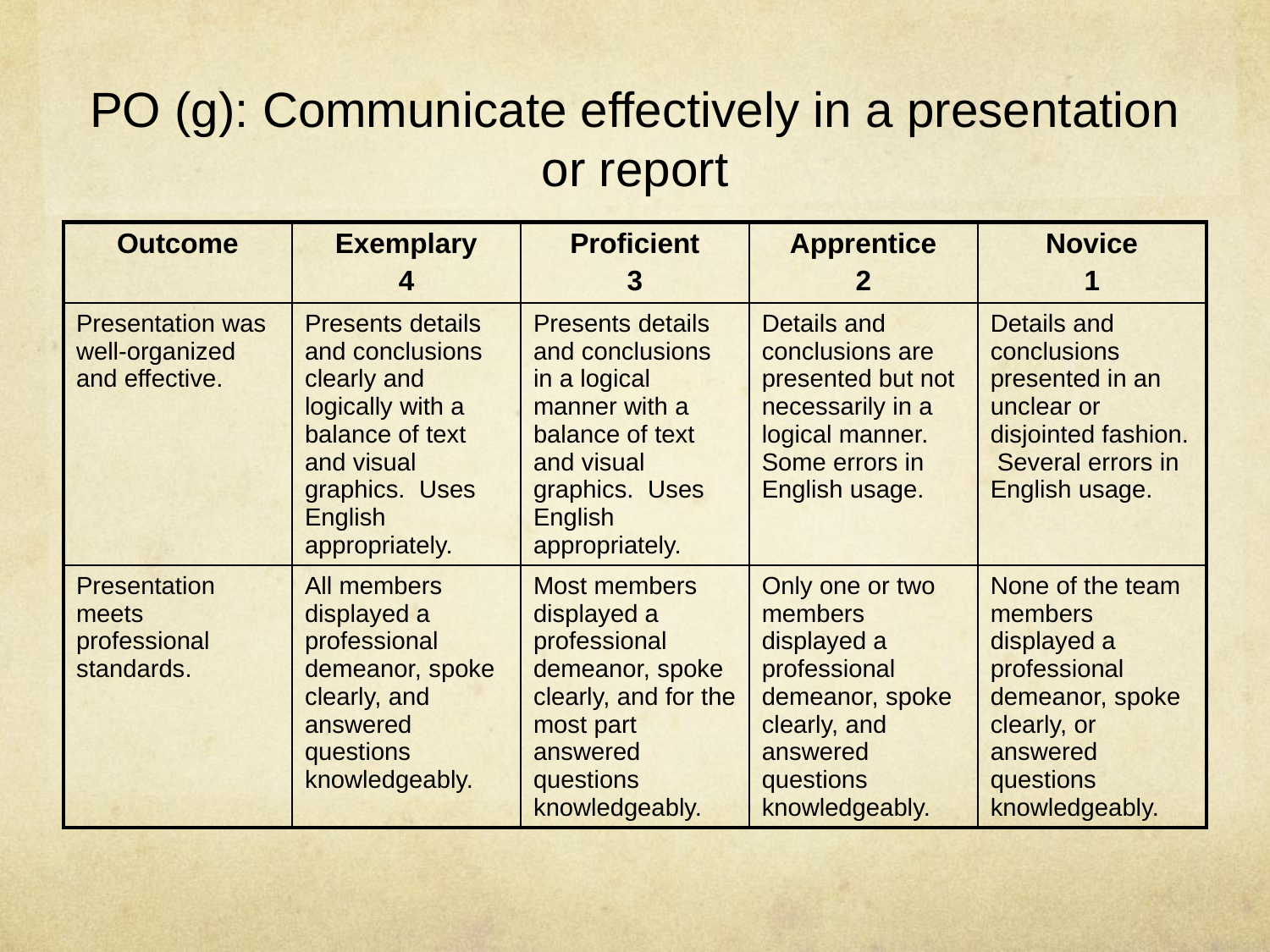

# PO (g): Communicate effectively in a presentation or report
| Outcome | Exemplary 4 | Proficient 3 | Apprentice 2 | Novice 1 |
| --- | --- | --- | --- | --- |
| Presentation was well-organized and effective. | Presents details and conclusions clearly and logically with a balance of text and visual graphics. Uses English appropriately. | Presents details and conclusions in a logical manner with a balance of text and visual graphics. Uses English appropriately. | Details and conclusions are presented but not necessarily in a logical manner. Some errors in English usage. | Details and conclusions presented in an unclear or disjointed fashion. Several errors in English usage. |
| Presentation meets professional standards. | All members displayed a professional demeanor, spoke clearly, and answered questions knowledgeably. | Most members displayed a professional demeanor, spoke clearly, and for the most part answered questions knowledgeably. | Only one or two members displayed a professional demeanor, spoke clearly, and answered questions knowledgeably. | None of the team members displayed a professional demeanor, spoke clearly, or answered questions knowledgeably. |